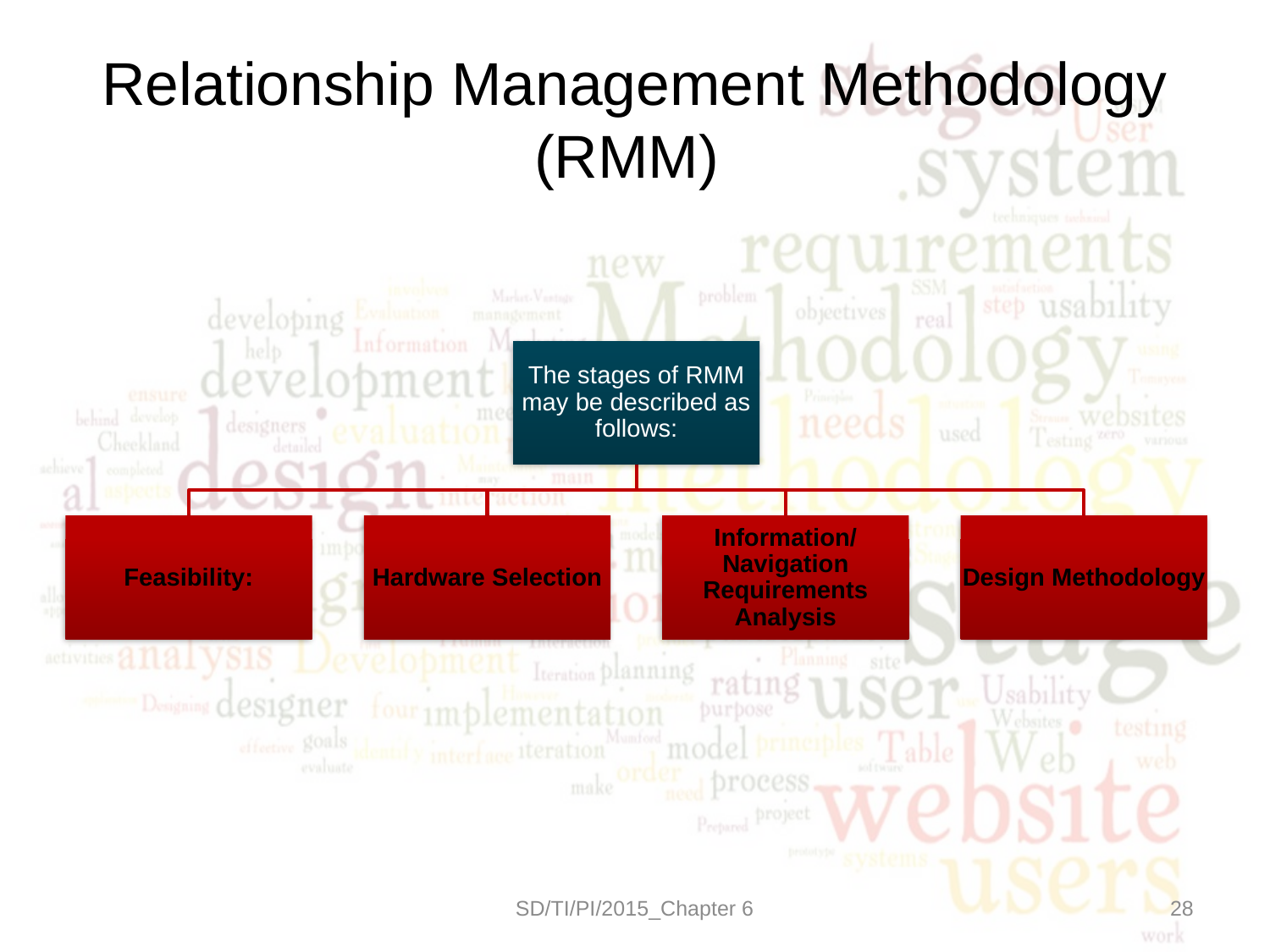

# Relationship Management Methodology (RMM)
The stages of RMM may be described as follows:
Feasibility:
Hardware Selection
Information/Navigation Requirements Analysis
Design Methodology
SD/TI/PI/2015_Chapter 6
28